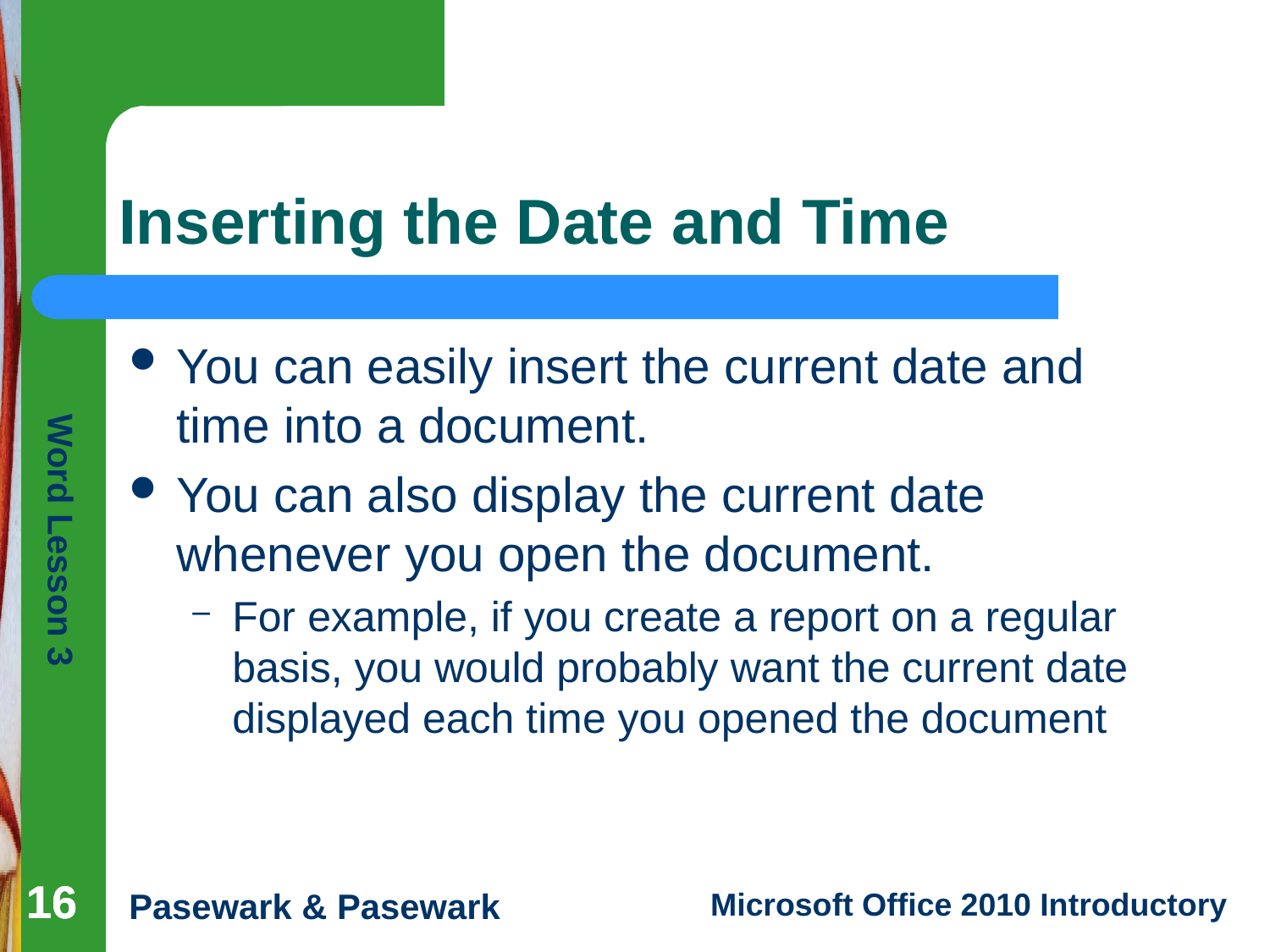

# Inserting the Date and Time
You can easily insert the current date and time into a document.
You can also display the current date whenever you open the document.
For example, if you create a report on a regular basis, you would probably want the current date displayed each time you opened the document
16
16
16